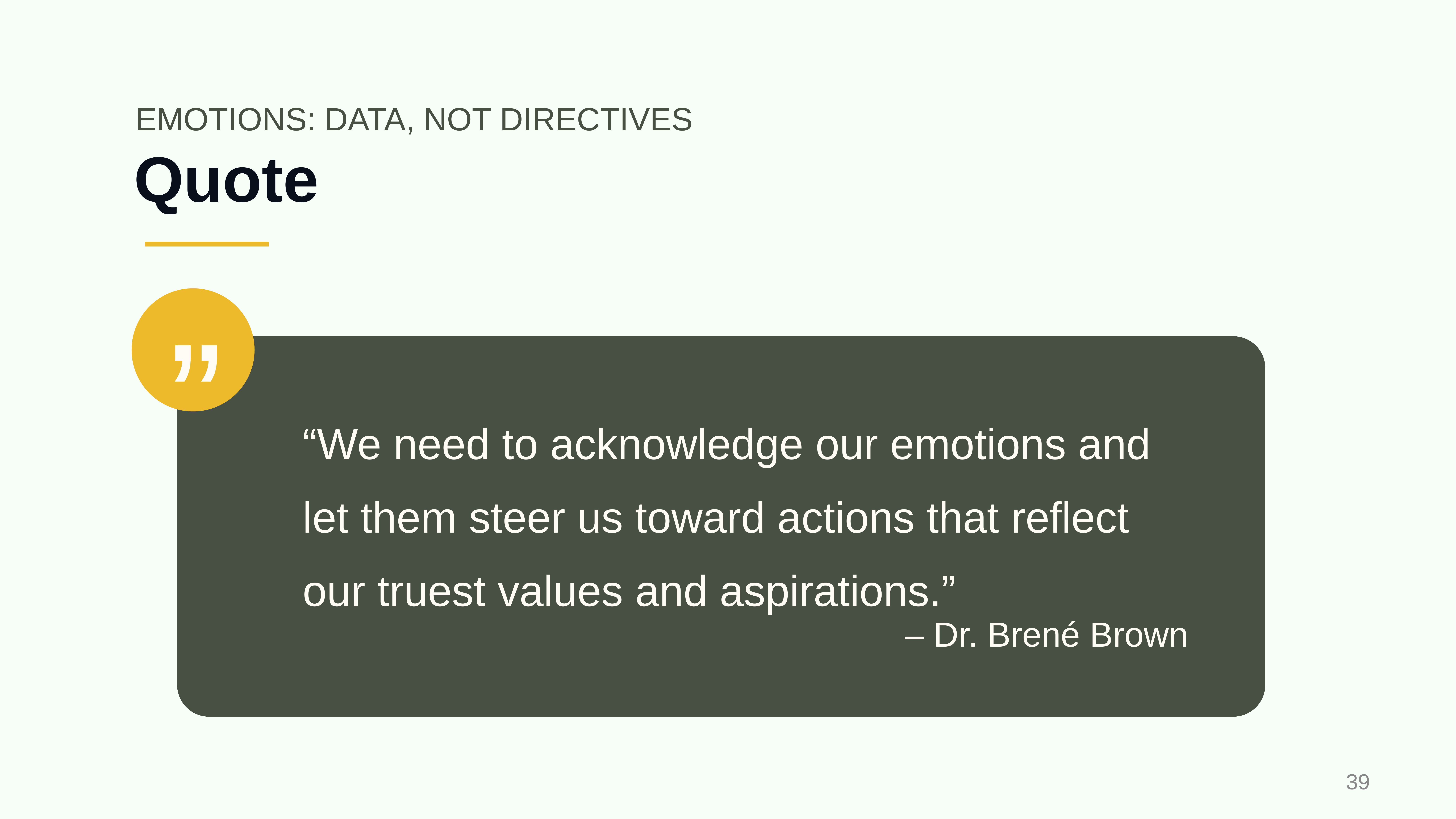

EMOTIONS: DATA, NOT DIRECTIVES
# Quote

”

“We need to acknowledge our emotions and let them steer us toward actions that reflect our truest values and aspirations.”
– Dr. Brené Brown
39